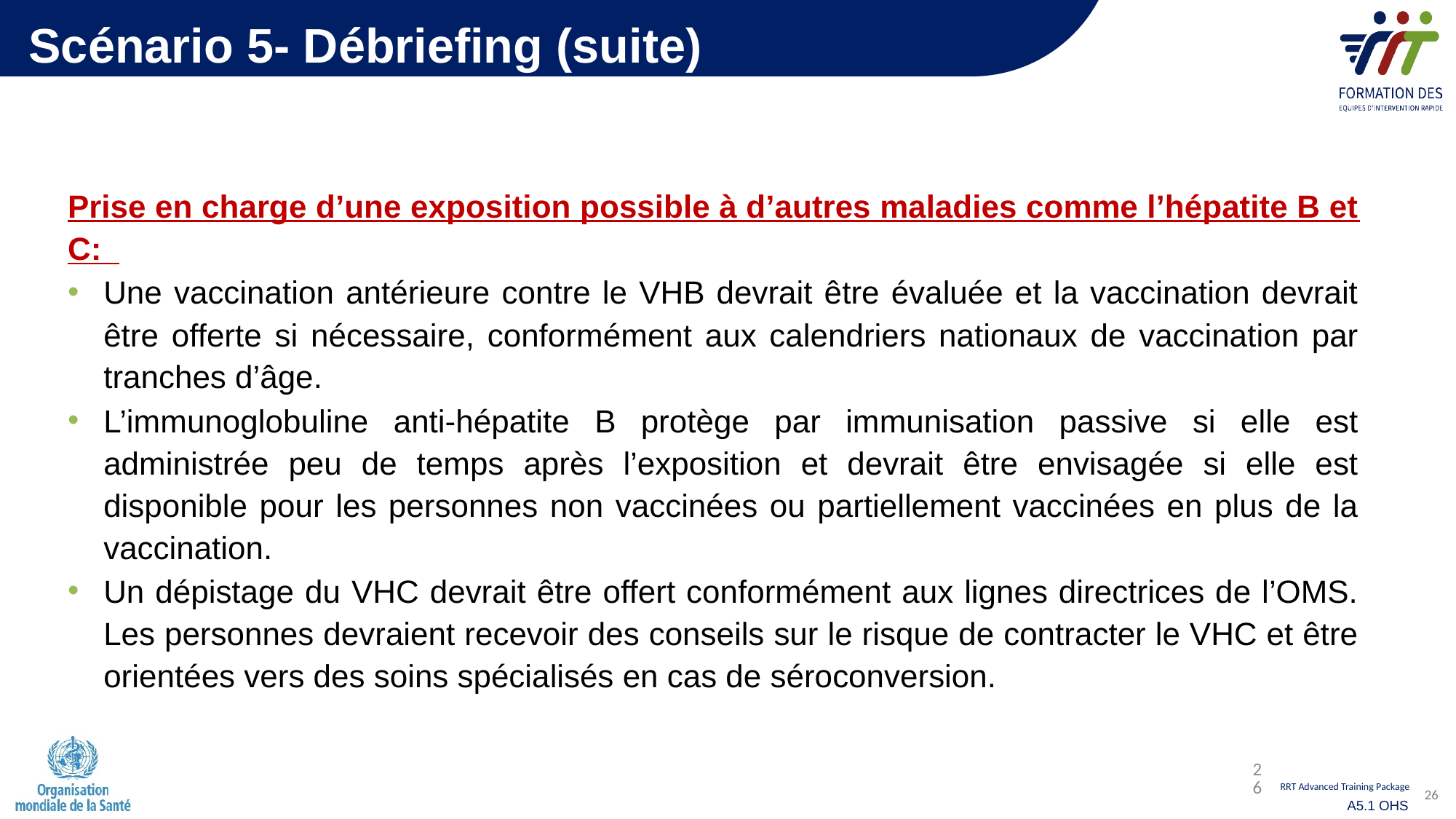

Scénario 5- Débriefing (suite)

Prise en charge d’une exposition possible à d’autres maladies comme l’hépatite B et C:
Une vaccination antérieure contre le VHB devrait être évaluée et la vaccination devrait être offerte si nécessaire, conformément aux calendriers nationaux de vaccination par tranches d’âge.
L’immunoglobuline anti-hépatite B protège par immunisation passive si elle est administrée peu de temps après l’exposition et devrait être envisagée si elle est disponible pour les personnes non vaccinées ou partiellement vaccinées en plus de la vaccination.
Un dépistage du VHC devrait être offert conformément aux lignes directrices de l’OMS. Les personnes devraient recevoir des conseils sur le risque de contracter le VHC et être orientées vers des soins spécialisés en cas de séroconversion.
26